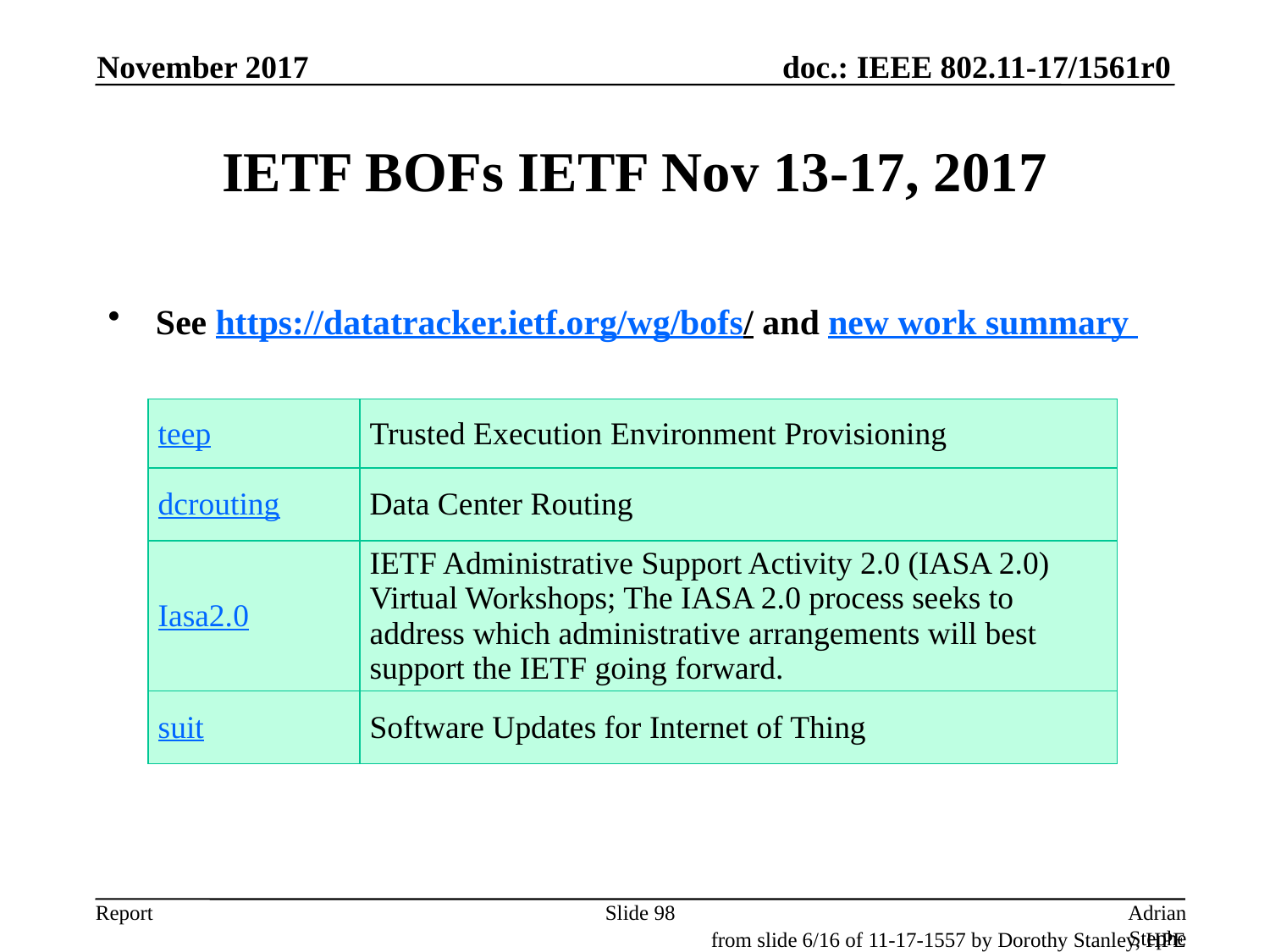

November 2017
# IETF BOFs IETF Nov 13-17, 2017

See https://datatracker.ietf.org/wg/bofs/ and new work summary

| teep | Trusted Execution Environment Provisioning |
| --- | --- |
| dcrouting | Data Center Routing |
| Iasa2.0 | IETF Administrative Support Activity 2.0 (IASA 2.0) Virtual Workshops; The IASA 2.0 process seeks to address which administrative arrangements will best support the IETF going forward. |
| suit | Software Updates for Internet of Thing |
Slide 98
Adrian Stephens, Intel Corporation
from slide 6/16 of 11-17-1557 by Dorothy Stanley, HPE